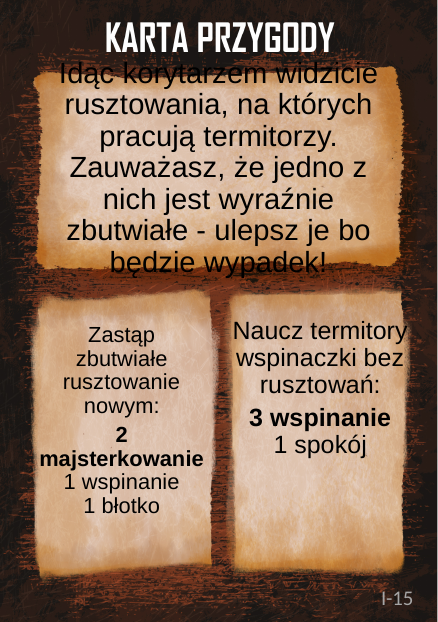

# Idąc korytarzem widzicie rusztowania, na których pracują termitorzy. Zauważasz, że jedno z nich jest wyraźnie zbutwiałe - ulepsz je bo będzie wypadek!
Naucz termitory wspinaczki bez rusztowań:
3 wspinanie
1 spokój
Zastąp zbutwiałe rusztowanie nowym:
2 majsterkowanie
1 wspinanie
1 błotko
I-15